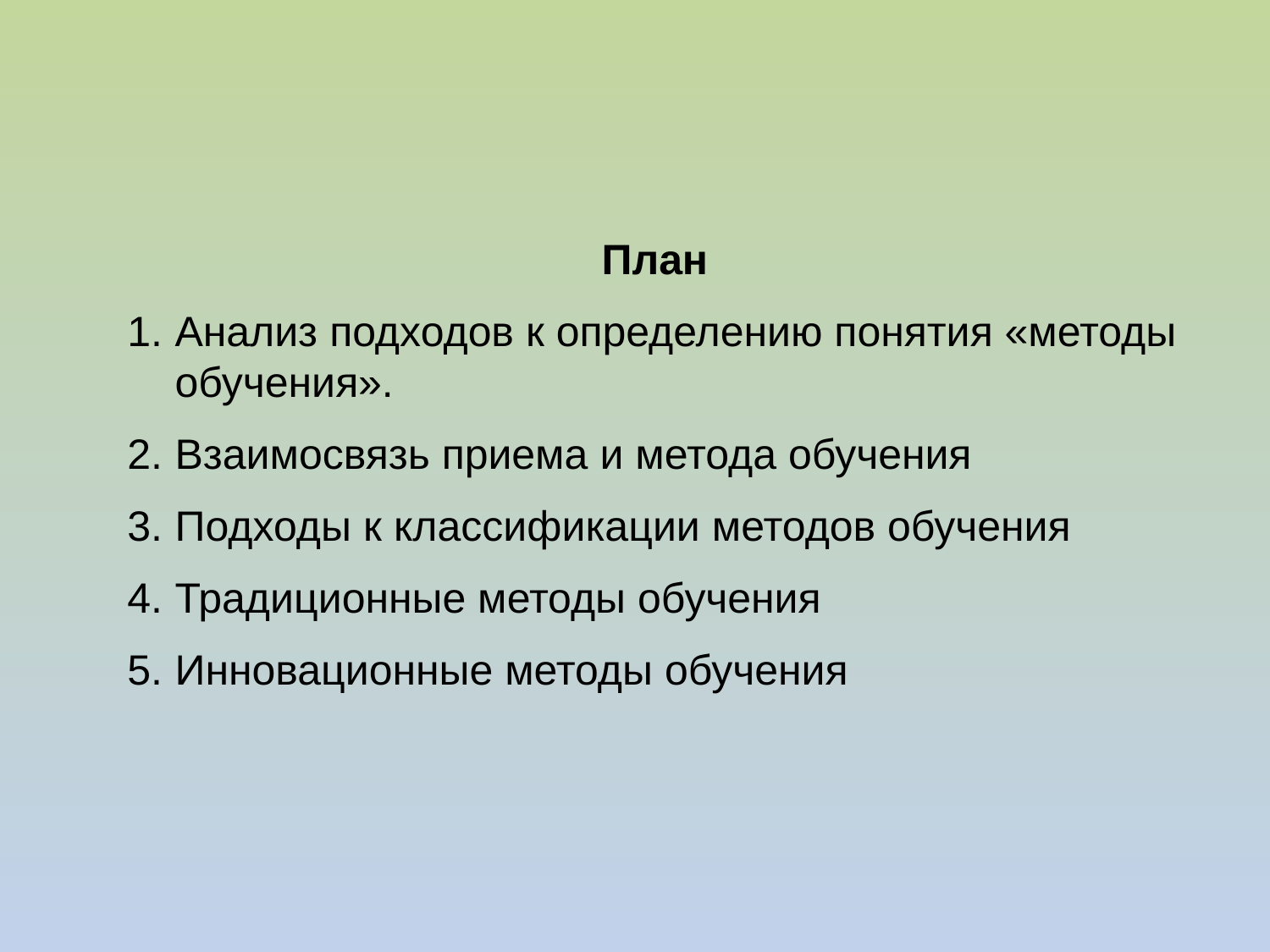

План
Анализ подходов к определению понятия «методы обучения».
Взаимосвязь приема и метода обучения
Подходы к классификации методов обучения
Традиционные методы обучения
Инновационные методы обучения